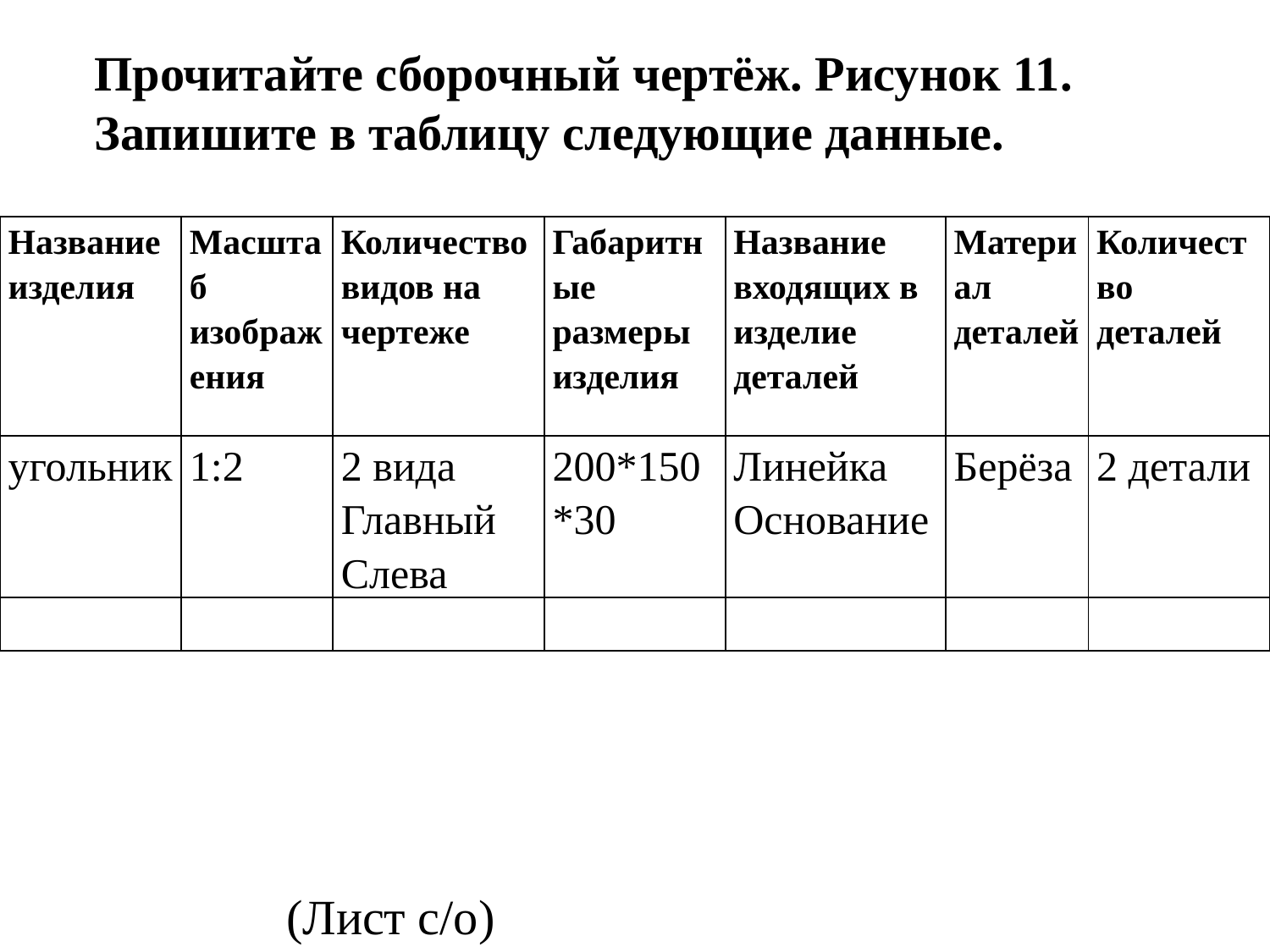

Прочитайте сборочный чертёж. Рисунок 11.
Запишите в таблицу следующие данные.

| Название изделия | Масштаб изображения | Количество видов на чертеже | Габаритные размеры изделия | Название входящих в изделие деталей | Материал деталей | Количество деталей |
| --- | --- | --- | --- | --- | --- | --- |
| угольник | 1:2 | 2 вида Главный Слева | 200\*150\*30 | Линейка Основание | Берёза | 2 детали |
|  |  |  |  |  |  |  |
 (Лист с/о)